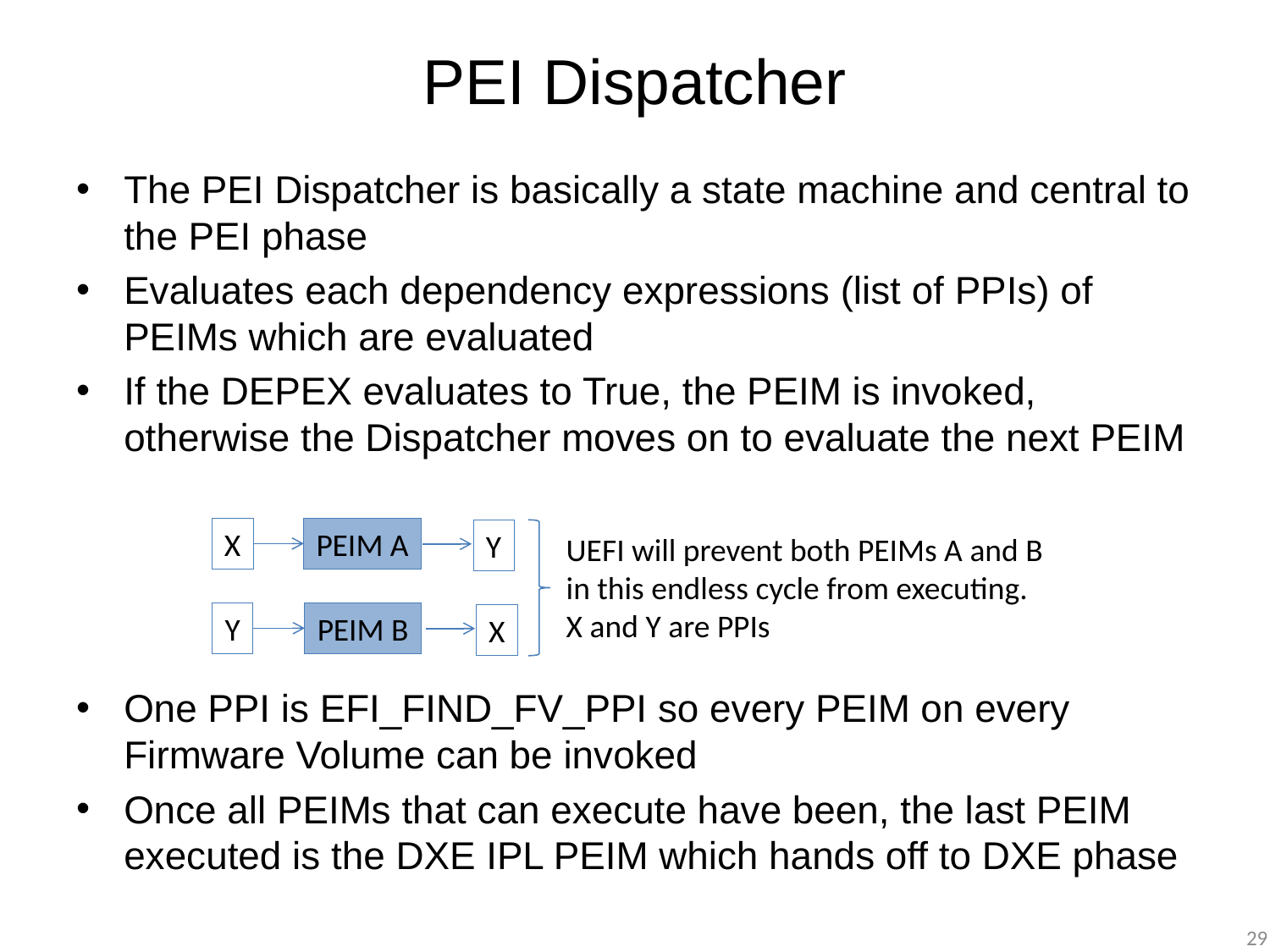

# PEI Dispatcher
The PEI Dispatcher is basically a state machine and central to the PEI phase
Evaluates each dependency expressions (list of PPIs) of PEIMs which are evaluated
If the DEPEX evaluates to True, the PEIM is invoked, otherwise the Dispatcher moves on to evaluate the next PEIM

One PPI is EFI_FIND_FV_PPI so every PEIM on every Firmware Volume can be invoked
Once all PEIMs that can execute have been, the last PEIM executed is the DXE IPL PEIM which hands off to DXE phase
X
PEIM A

Y
UEFI will prevent both PEIMs A and B in this endless cycle from executing.
X and Y are PPIs
Y
PEIM B
X
29